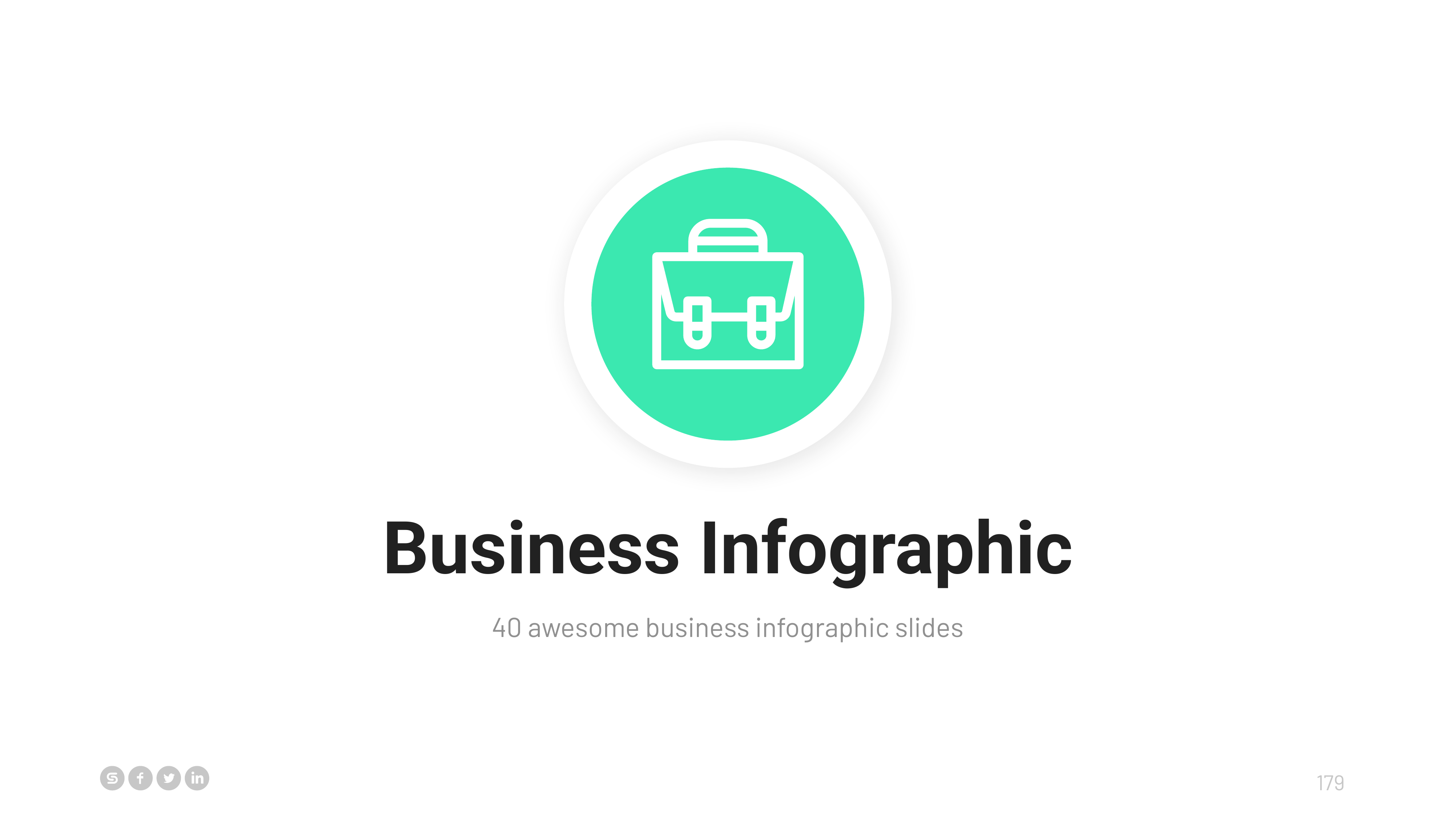

Business Infographic
40 awesome business infographic slides